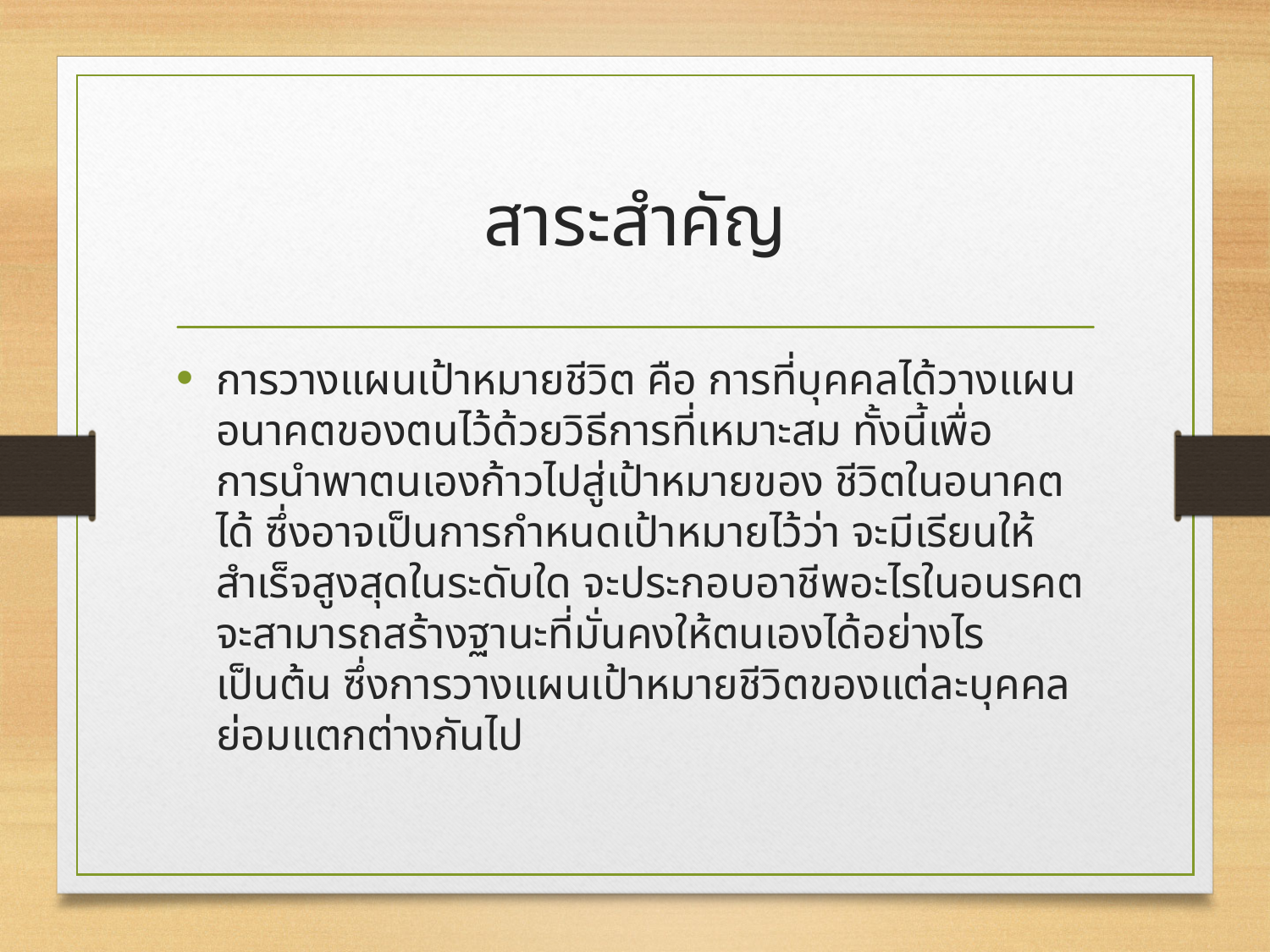

# สาระสำคัญ
การวางแผนเป้าหมายชีวิต คือ การที่บุคคลได้วางแผนอนาคตของตนไว้ด้วยวิธีการที่เหมาะสม ทั้งนี้เพื่อการนำพาตนเองก้าวไปสู่เป้าหมายของ ชีวิตในอนาคตได้ ซึ่งอาจเป็นการกำหนดเป้าหมายไว้ว่า จะมีเรียนให้สำเร็จสูงสุดในระดับใด จะประกอบอาชีพอะไรในอนรคต จะสามารถสร้างฐานะที่มั่นคงให้ตนเองได้อย่างไร เป็นต้น ซึ่งการวางแผนเป้าหมายชีวิตของแต่ละบุคคลย่อมแตกต่างกันไป